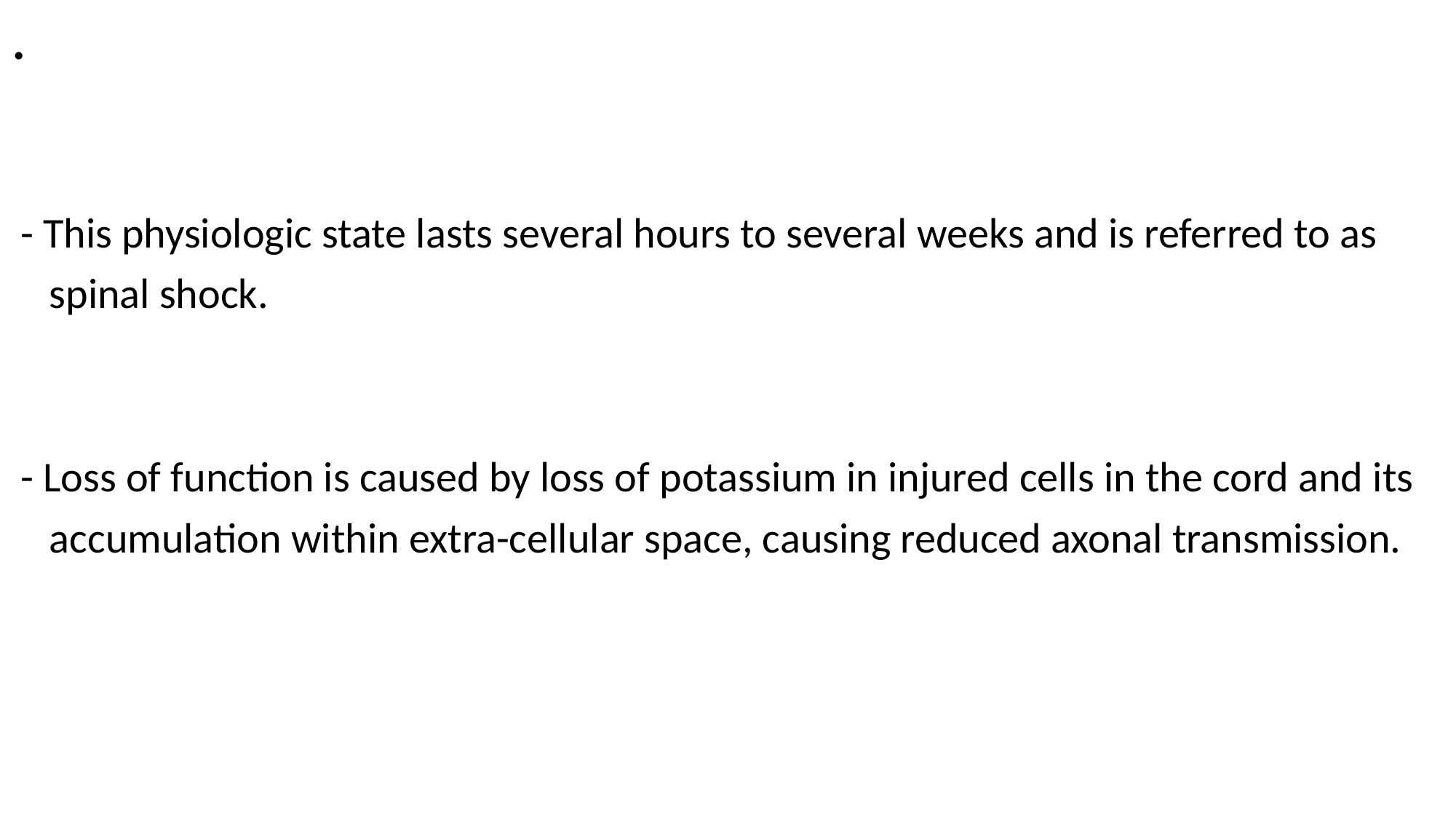

# .

 - This physiologic state lasts several hours to several weeks and is referred to as
    spinal shock.

 - Loss of function is caused by loss of potassium in injured cells in the cord and its
    accumulation within extra-cellular space, causing reduced axonal transmission.